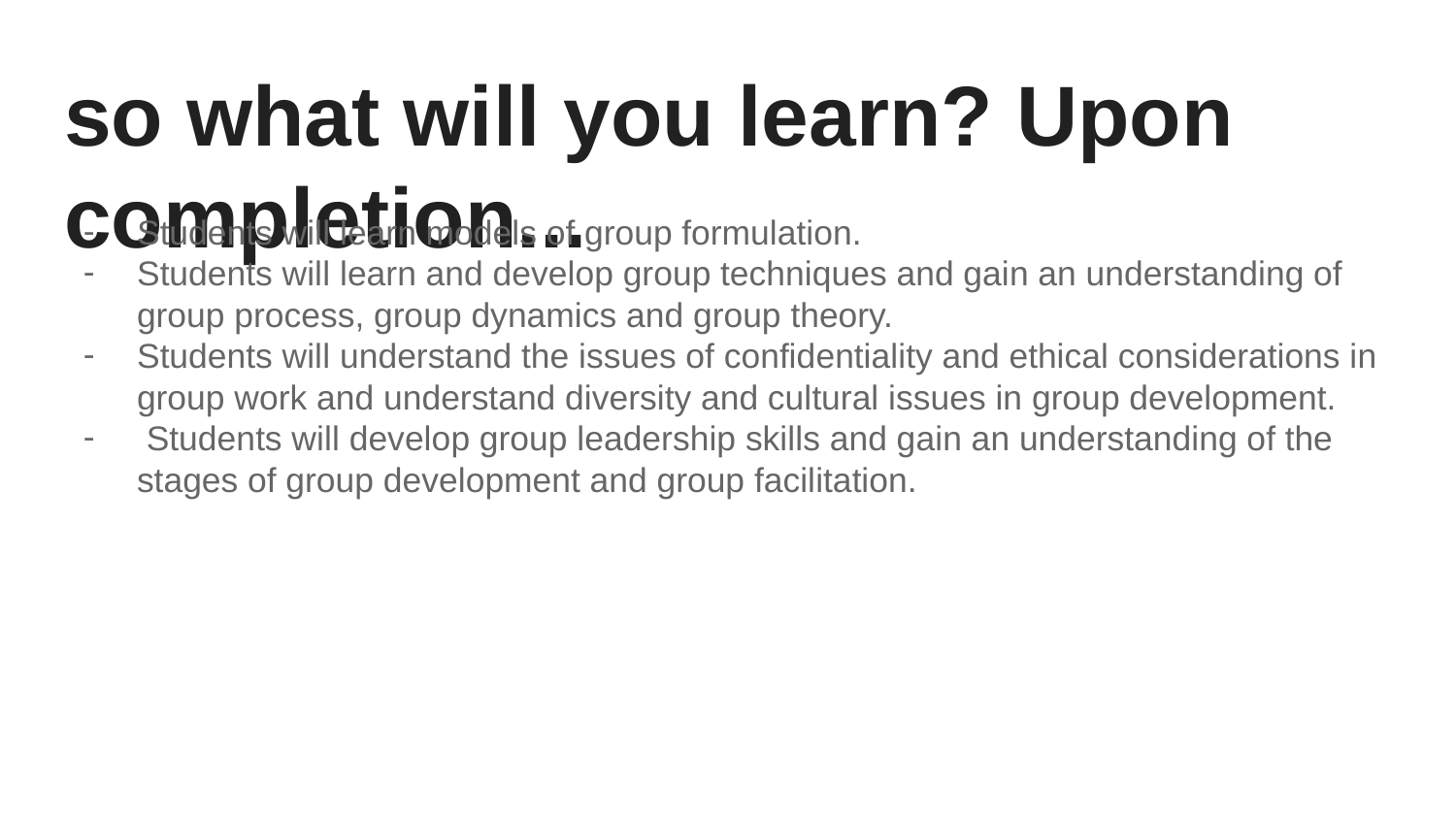

# so what will you learn? Upon completion...
Students will learn models of group formulation.
Students will learn and develop group techniques and gain an understanding of group process, group dynamics and group theory.
Students will understand the issues of confidentiality and ethical considerations in group work and understand diversity and cultural issues in group development.
 Students will develop group leadership skills and gain an understanding of the stages of group development and group facilitation.